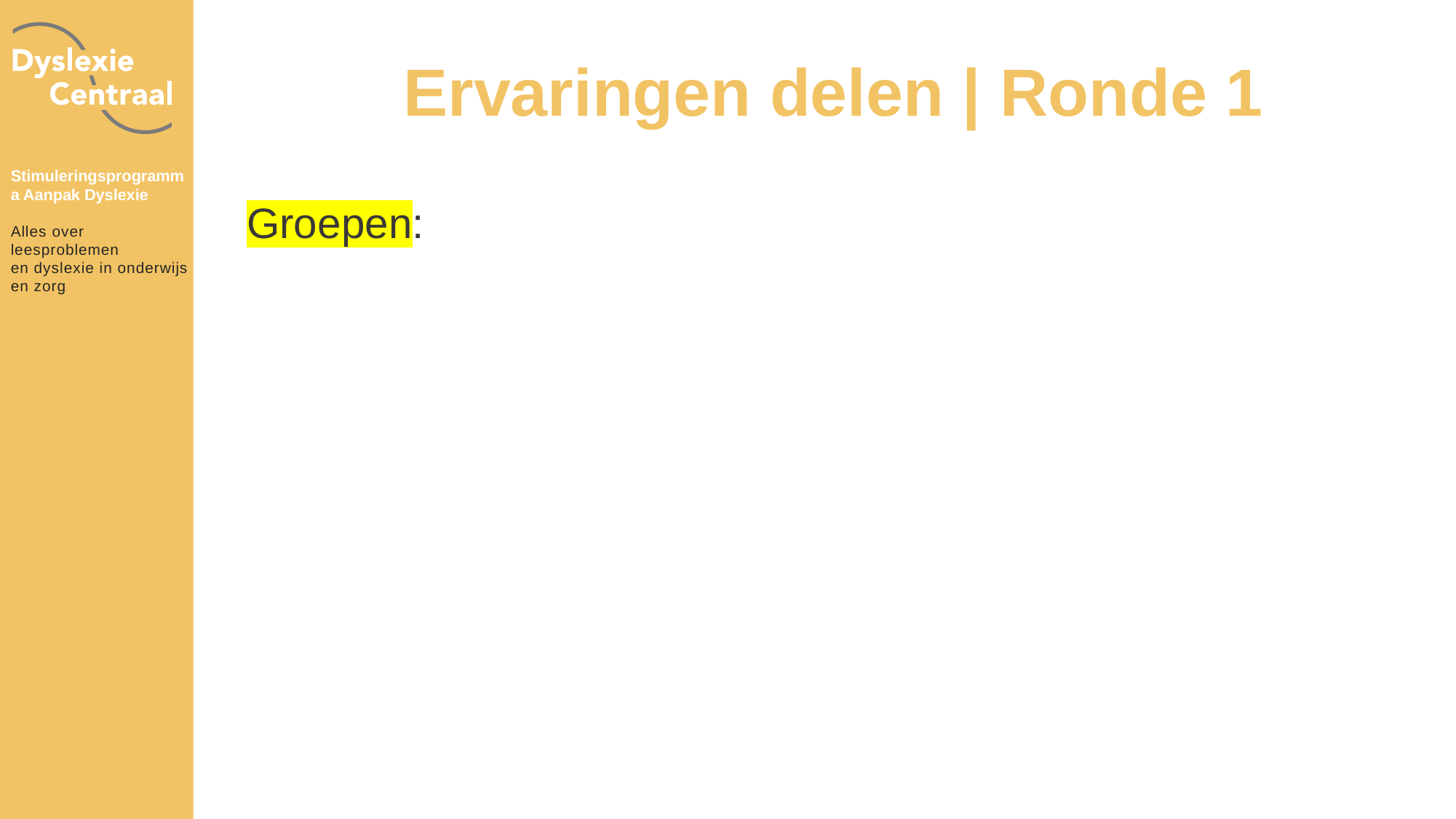

# Ervaringen delen | Ronde 1
Groepen: